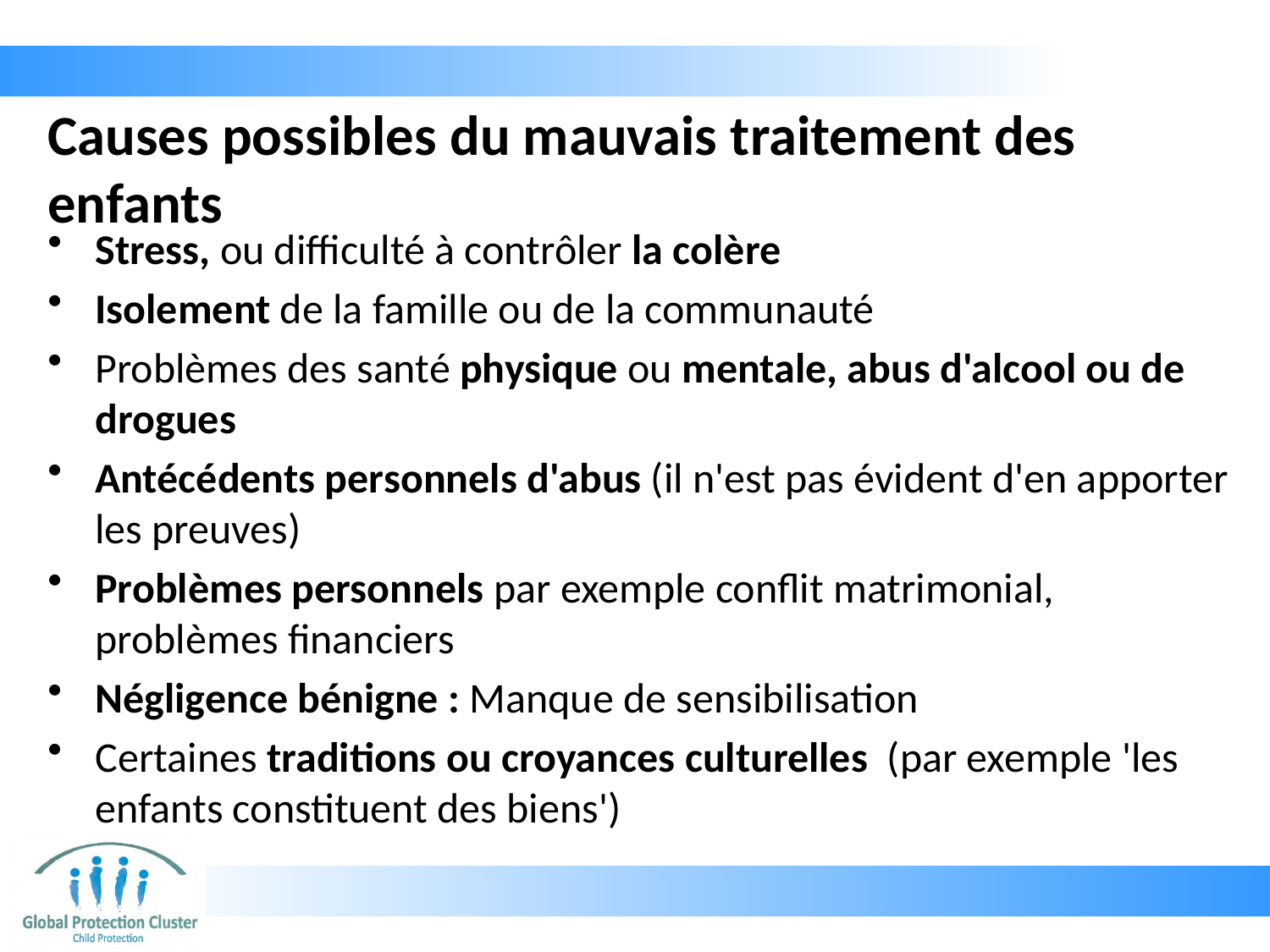

# Causes possibles du mauvais traitement des enfants

Stress, ou difficulté à contrôler la colère
Isolement de la famille ou de la communauté
Problèmes des santé physique ou mentale, abus d'alcool ou de drogues
Antécédents personnels d'abus (il n'est pas évident d'en apporter les preuves)
Problèmes personnels par exemple conflit matrimonial, problèmes financiers
Négligence bénigne : Manque de sensibilisation
Certaines traditions ou croyances culturelles  (par exemple 'les enfants constituent des biens')